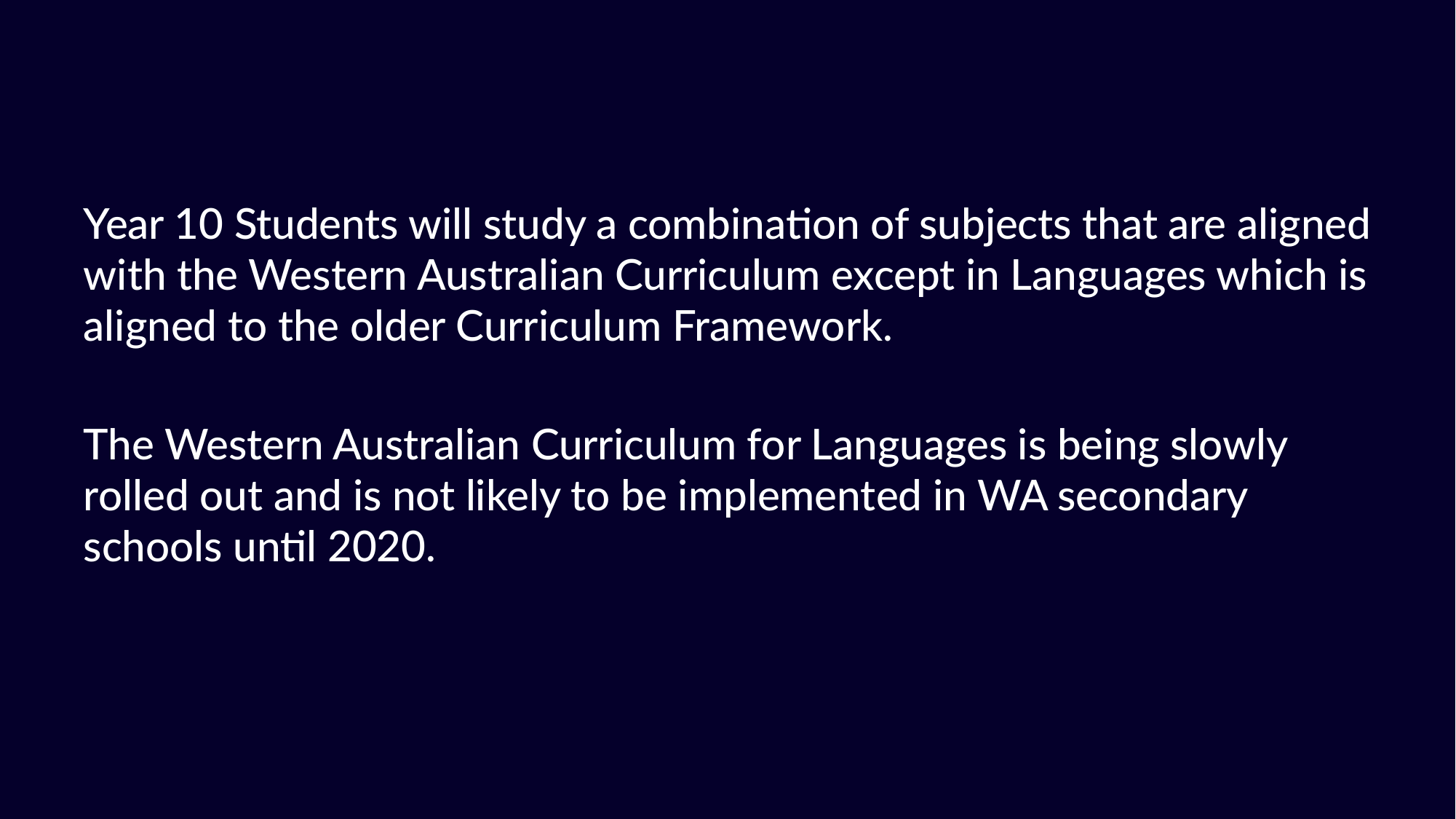

Year 10 Students will study a combination of subjects that are aligned with the Western Australian Curriculum except in Languages which is aligned to the older Curriculum Framework.

The Western Australian Curriculum for Languages is being slowly rolled out and is not likely to be implemented in WA secondary schools until 2020.